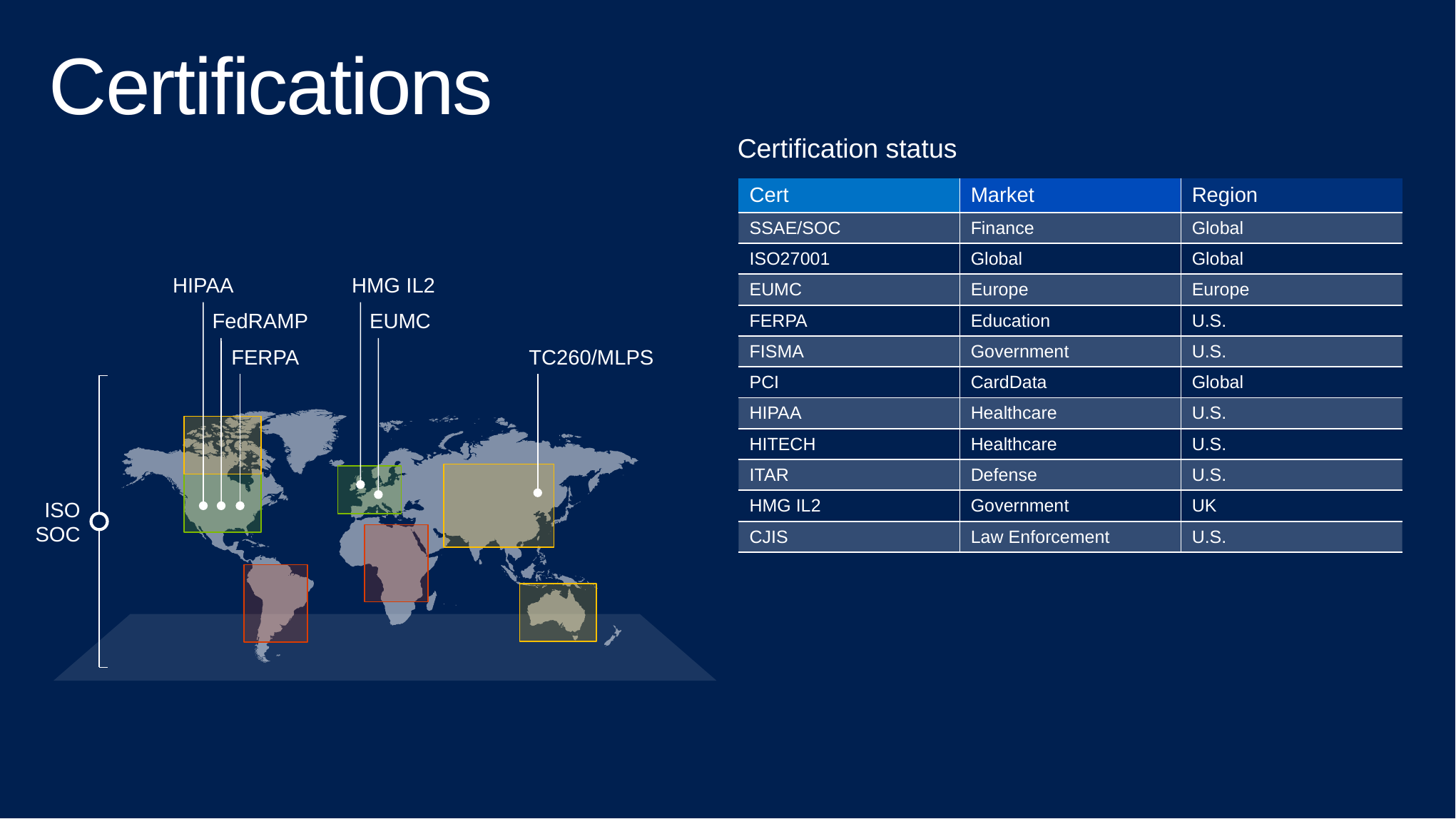

# Certifications
Certification status
| Cert | Market | Region |
| --- | --- | --- |
| SSAE/SOC | Finance | Global |
| ISO27001 | Global | Global |
| EUMC | Europe | Europe |
| FERPA | Education | U.S. |
| FISMA | Government | U.S. |
| PCI | CardData | Global |
| HIPAA | Healthcare | U.S. |
| HITECH | Healthcare | U.S. |
| ITAR | Defense | U.S. |
| HMG IL2 | Government | UK |
| CJIS | Law Enforcement | U.S. |
HIPAA
HMG IL2
FedRAMP
EUMC
FERPA
TC260/MLPS

ISO
SOC